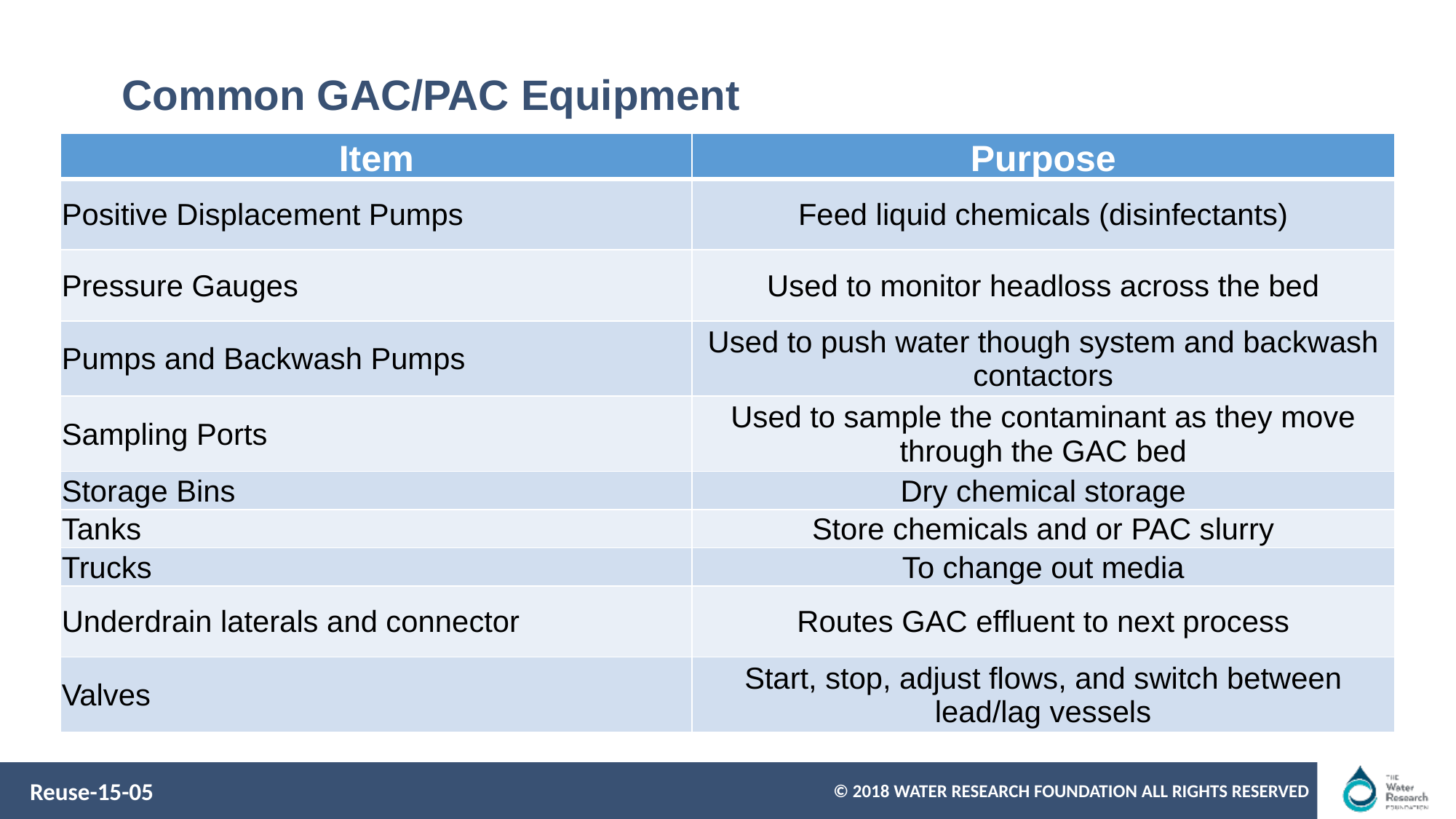

# Common GAC/PAC Equipment
| Item | Purpose |
| --- | --- |
| Positive Displacement Pumps | Feed liquid chemicals (disinfectants) |
| Pressure Gauges | Used to monitor headloss across the bed |
| Pumps and Backwash Pumps | Used to push water though system and backwash contactors |
| Sampling Ports | Used to sample the contaminant as they move through the GAC bed |
| Storage Bins | Dry chemical storage |
| Tanks | Store chemicals and or PAC slurry |
| Trucks | To change out media |
| Underdrain laterals and connector | Routes GAC effluent to next process |
| Valves | Start, stop, adjust flows, and switch between lead/lag vessels |